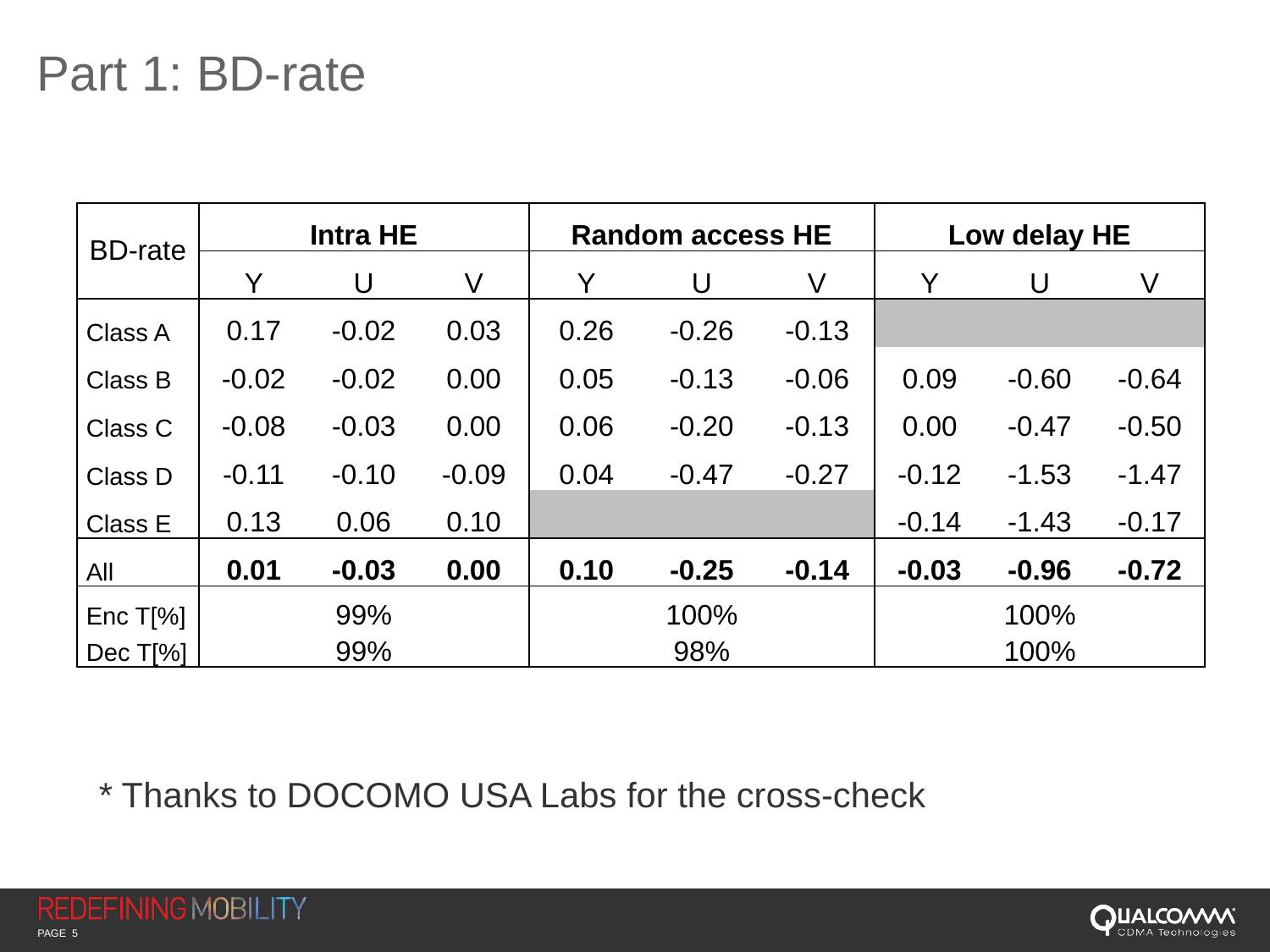

# Part 1: BD-rate

* Thanks to DOCOMO USA Labs for the cross-check

| BD-rate | Intra HE |  |  | Random access HE |  |  | Low delay HE |  |  |
| --- | --- | --- | --- | --- | --- | --- | --- | --- | --- |
|  | Y | U | V | Y | U | V | Y | U | V |
| Class A | 0.17 | -0.02 | 0.03 | 0.26 | -0.26 | -0.13 |  |  |  |
| Class B | -0.02 | -0.02 | 0.00 | 0.05 | -0.13 | -0.06 | 0.09 | -0.60 | -0.64 |
| Class C | -0.08 | -0.03 | 0.00 | 0.06 | -0.20 | -0.13 | 0.00 | -0.47 | -0.50 |
| Class D | -0.11 | -0.10 | -0.09 | 0.04 | -0.47 | -0.27 | -0.12 | -1.53 | -1.47 |
| Class E | 0.13 | 0.06 | 0.10 |  |  |  | -0.14 | -1.43 | -0.17 |
| All | 0.01 | -0.03 | 0.00 | 0.10 | -0.25 | -0.14 | -0.03 | -0.96 | -0.72 |
| Enc T[%] | 99% |  |  | 100% |  |  | 100% |  |  |
| Dec T[%] | 99% |  |  | 98% |  |  | 100% |  |  |